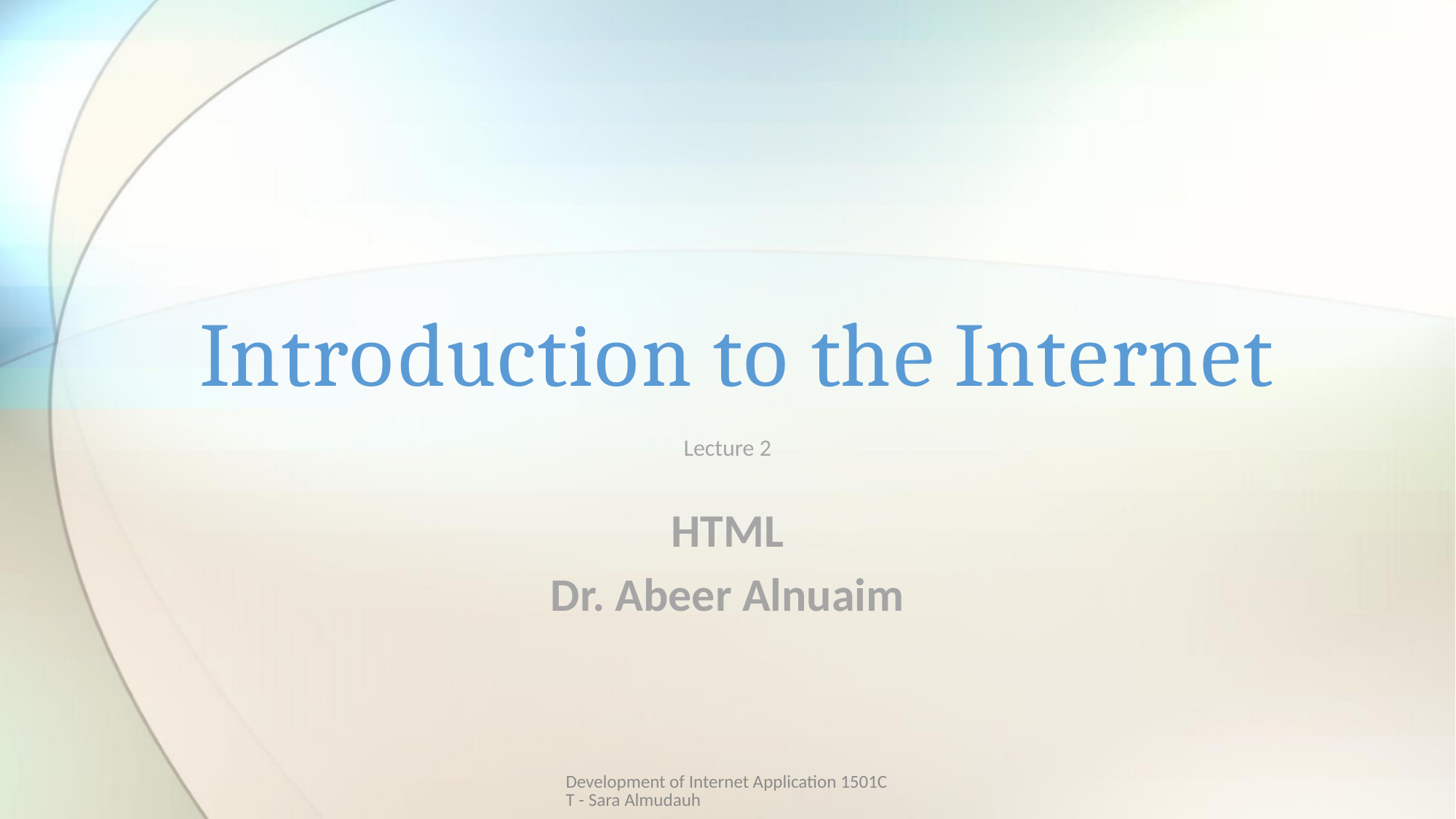

# Introduction to the Internet
Lecture 2

HTML
Dr. Abeer Alnuaim
Development of Internet Application 1501CT - Sara Almudauh